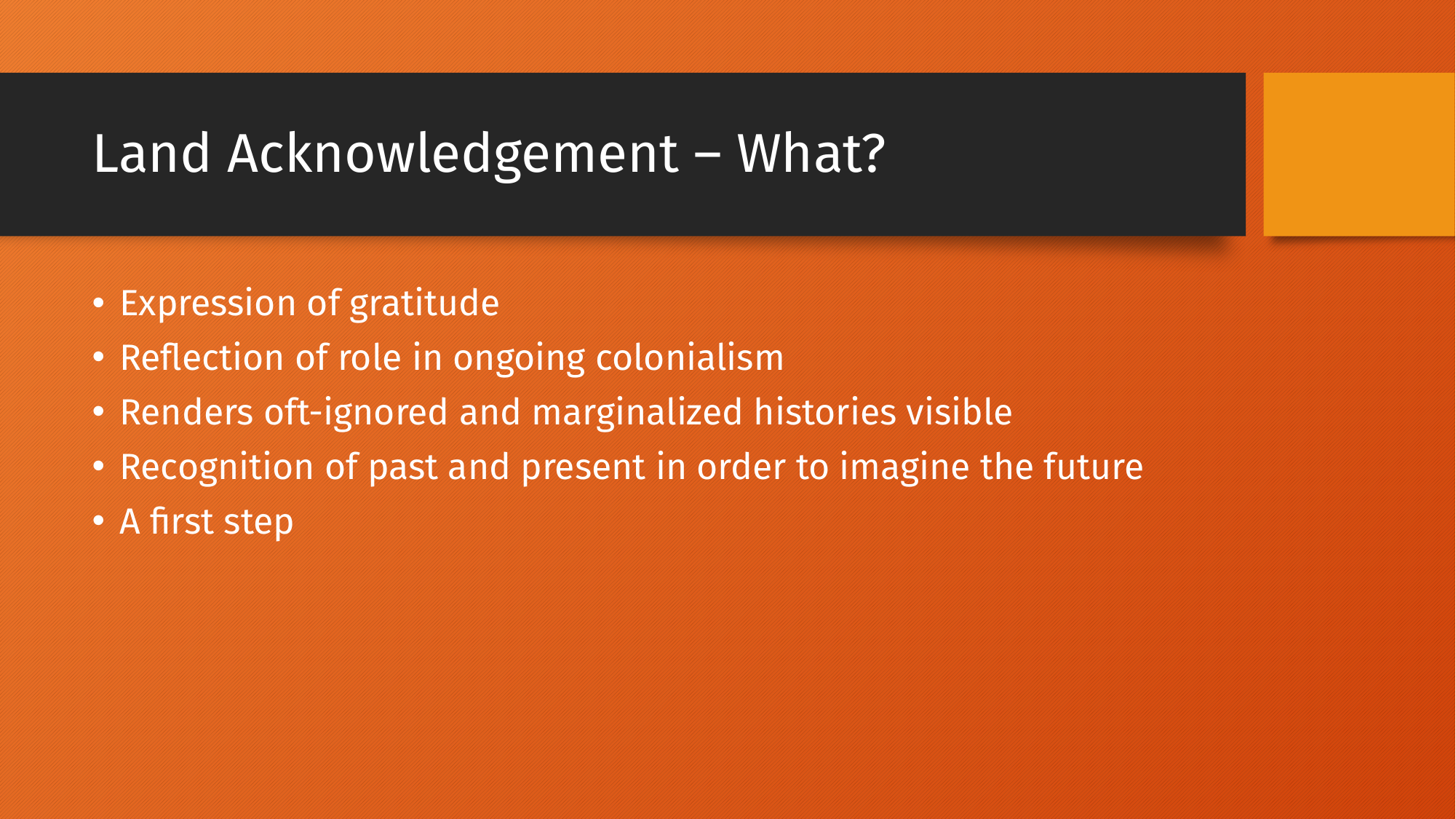

# Land Acknowledgement – What?
Expression of gratitude
Reflection of role in ongoing colonialism
Renders oft-ignored and marginalized histories visible
Recognition of past and present in order to imagine the future
A first step